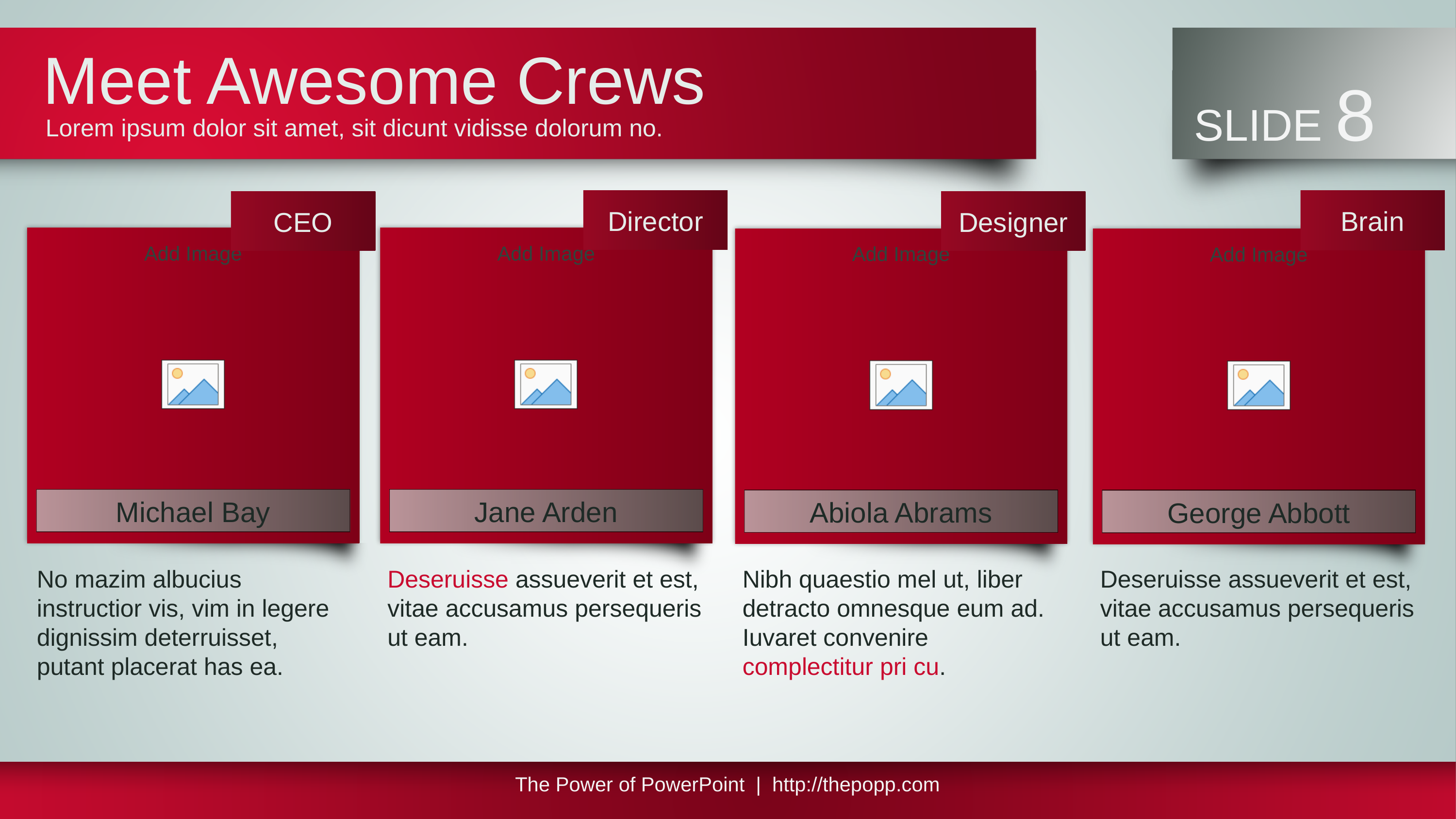

# Meet Awesome Crews
 SLIDE 8
Lorem ipsum dolor sit amet, sit dicunt vidisse dolorum no.
Director
Brain
CEO
Designer

Michael Bay
Jane Arden
Abiola Abrams
George Abbott
No mazim albucius instructior vis, vim in legere dignissim deterruisset, putant placerat has ea.
Deseruisse assueverit et est, vitae accusamus persequeris ut eam.
Nibh quaestio mel ut, liber detracto omnesque eum ad. Iuvaret convenire complectitur pri cu.
Deseruisse assueverit et est, vitae accusamus persequeris ut eam.
The Power of PowerPoint  |  http://thepopp.com